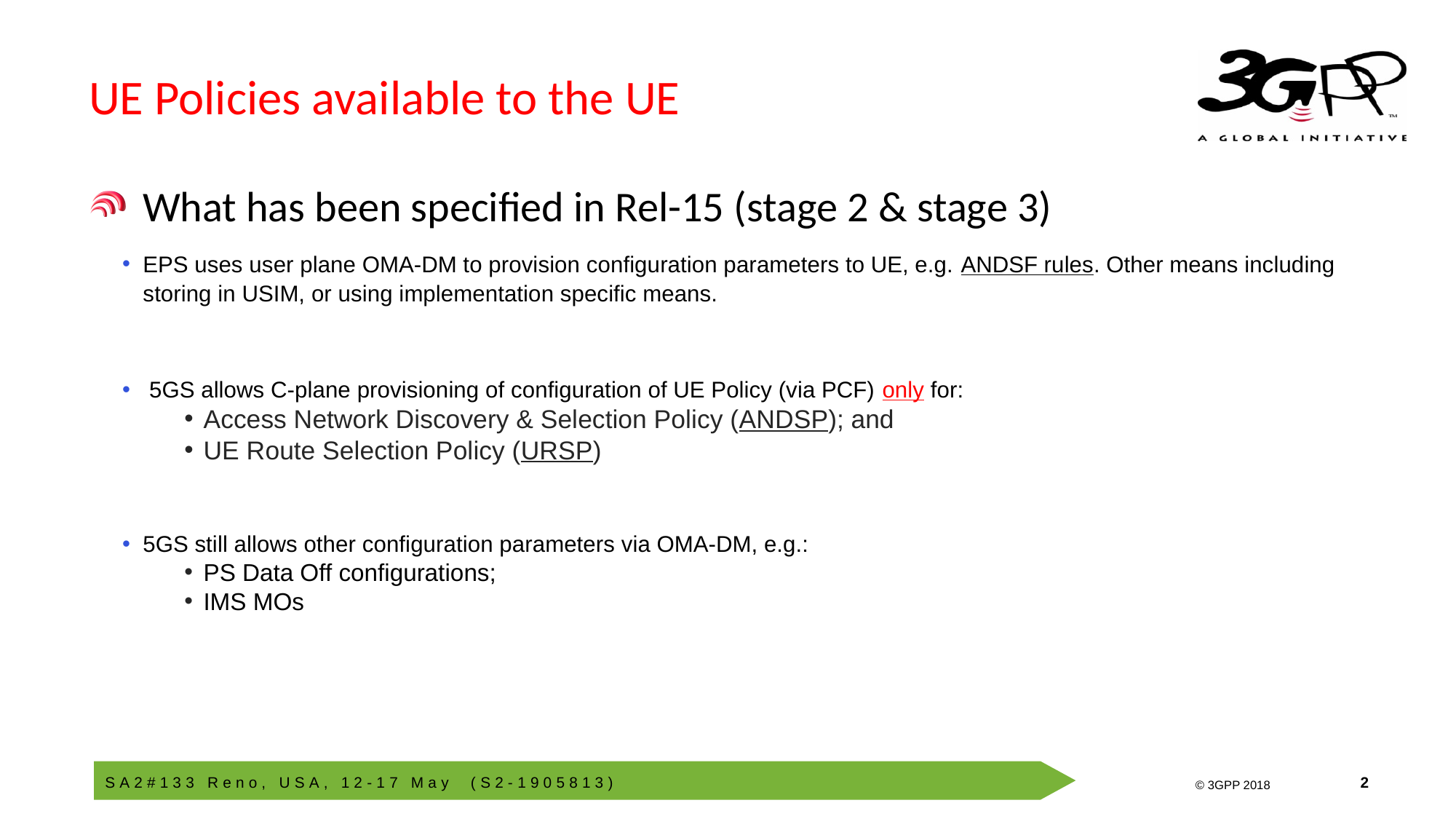

# UE Policies available to the UE
What has been specified in Rel-15 (stage 2 & stage 3)
EPS uses user plane OMA-DM to provision configuration parameters to UE, e.g. ANDSF rules. Other means including storing in USIM, or using implementation specific means.

 5GS allows C-plane provisioning of configuration of UE Policy (via PCF) only for:
Access Network Discovery & Selection Policy (ANDSP); and
UE Route Selection Policy (URSP)

5GS still allows other configuration parameters via OMA-DM, e.g.:
PS Data Off configurations;
IMS MOs